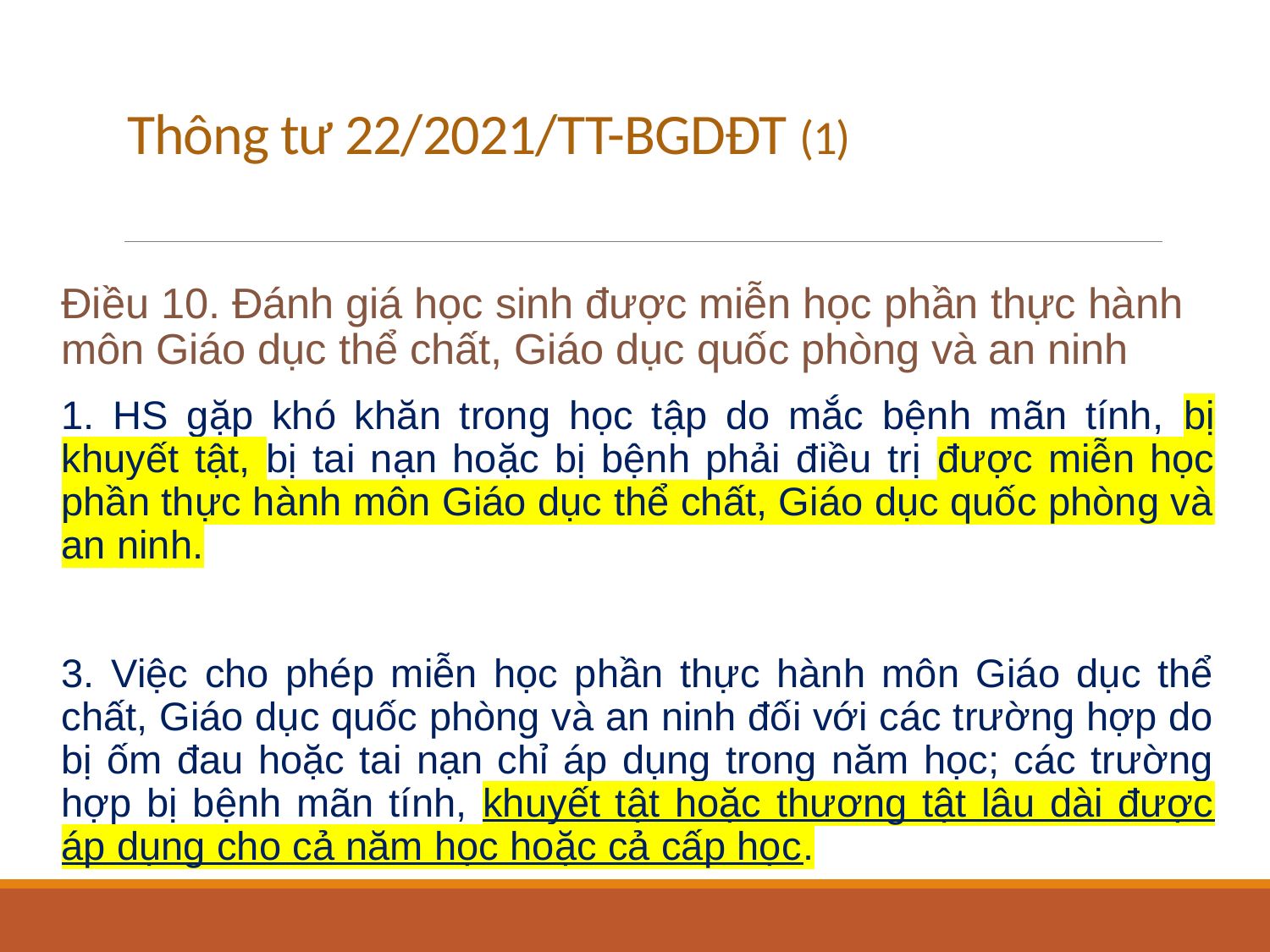

# Thông tư 22/2021/TT-BGDĐT (1)
Điều 10. Đánh giá học sinh được miễn học phần thực hành môn Giáo dục thể chất, Giáo dục quốc phòng và an ninh
1. HS gặp khó khăn trong học tập do mắc bệnh mãn tính, bị khuyết tật, bị tai nạn hoặc bị bệnh phải điều trị được miễn học phần thực hành môn Giáo dục thể chất, Giáo dục quốc phòng và an ninh.

3. Việc cho phép miễn học phần thực hành môn Giáo dục thể chất, Giáo dục quốc phòng và an ninh đối với các trường hợp do bị ốm đau hoặc tai nạn chỉ áp dụng trong năm học; các trường hợp bị bệnh mãn tính, khuyết tật hoặc thương tật lâu dài được áp dụng cho cả năm học hoặc cả cấp học.